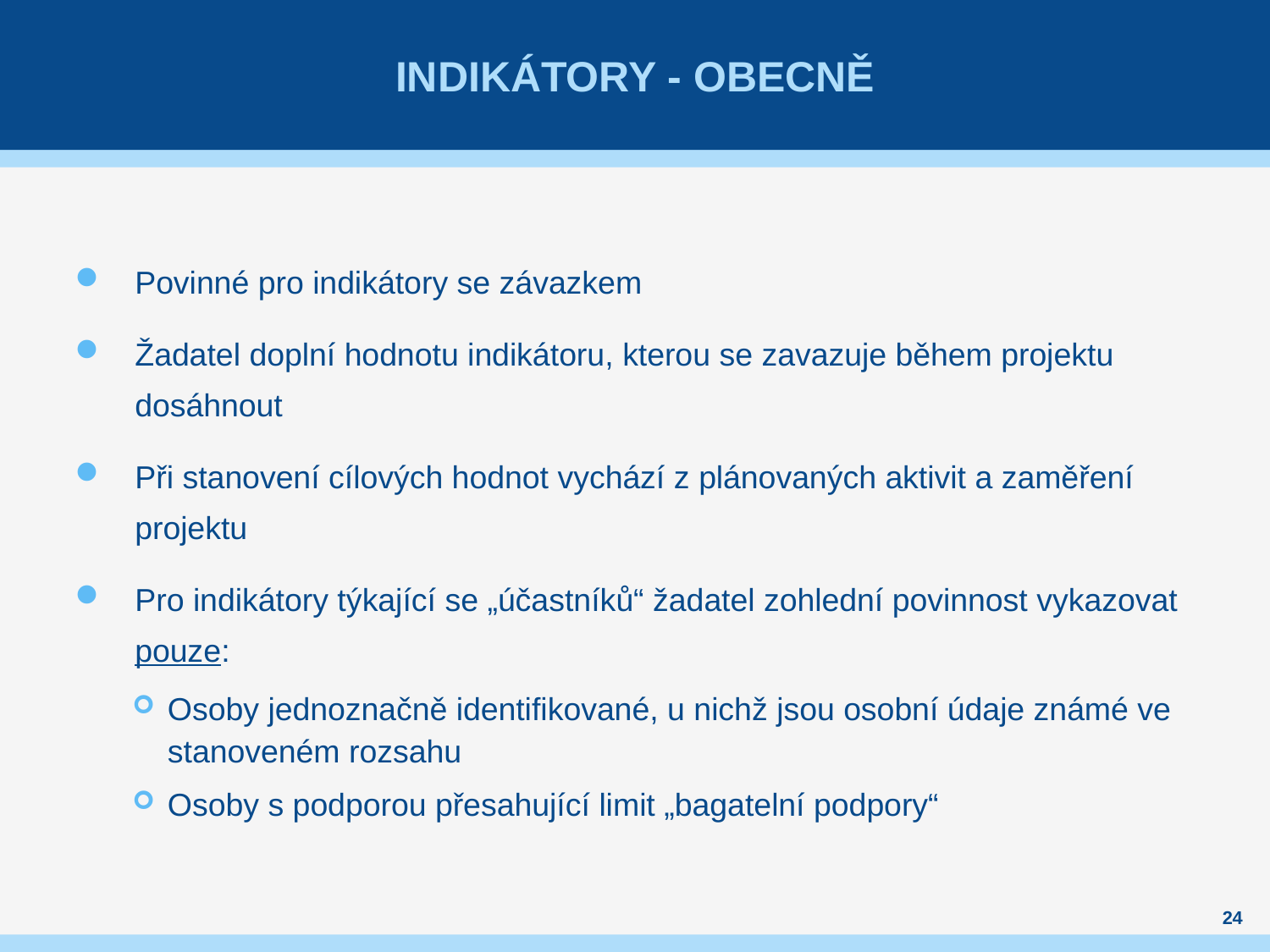

# Indikátory - obecně
Povinné pro indikátory se závazkem
Žadatel doplní hodnotu indikátoru, kterou se zavazuje během projektu dosáhnout
Při stanovení cílových hodnot vychází z plánovaných aktivit a zaměření projektu
Pro indikátory týkající se „účastníků“ žadatel zohlední povinnost vykazovat pouze:
Osoby jednoznačně identifikované, u nichž jsou osobní údaje známé ve stanoveném rozsahu
Osoby s podporou přesahující limit „bagatelní podpory“

24